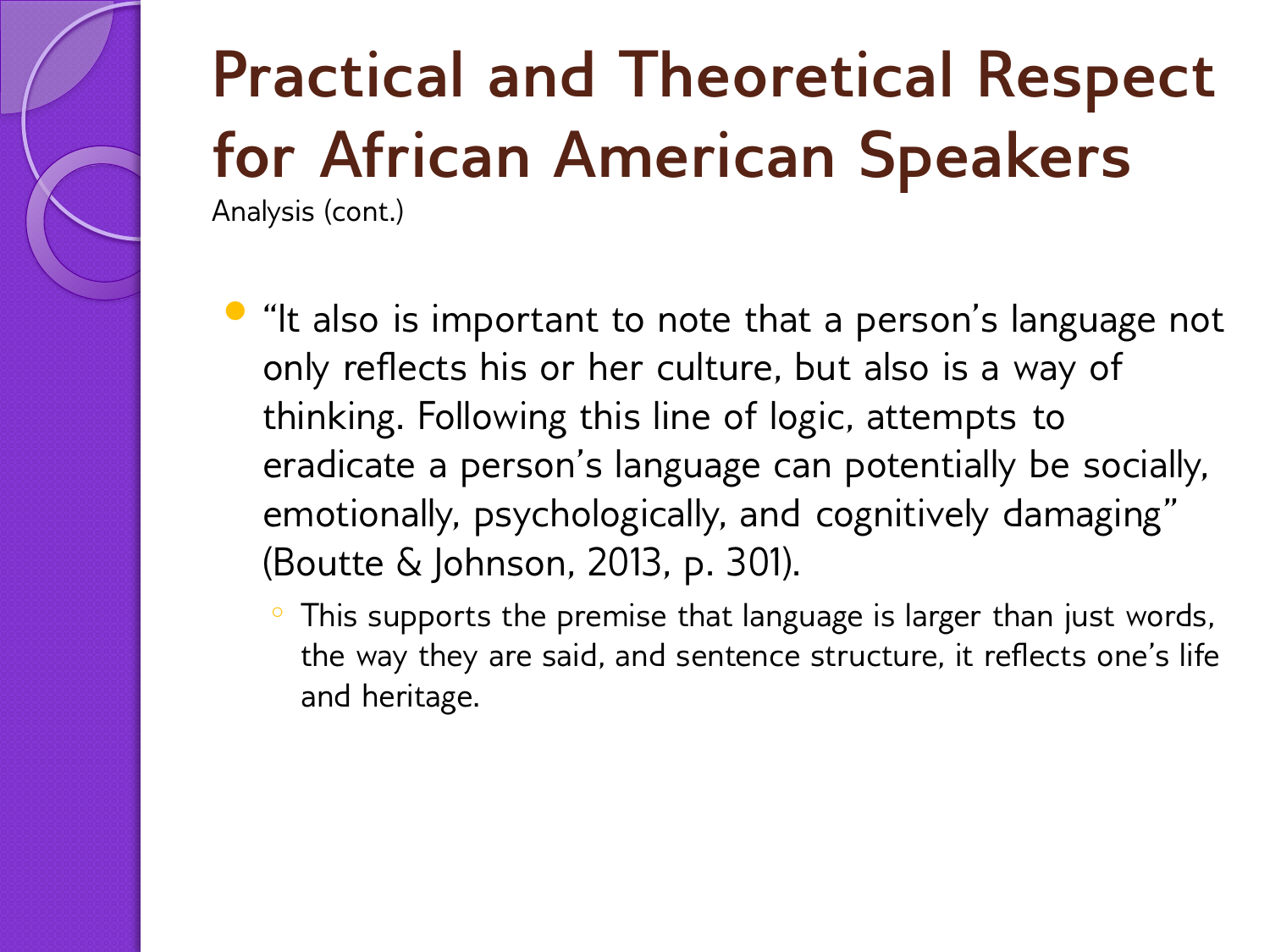

# Practical and Theoretical Respect for African American Speakers Analysis (cont.)
“It also is important to note that a person’s language not only reflects his or her culture, but also is a way of thinking. Following this line of logic, attempts to eradicate a person’s language can potentially be socially, emotionally, psychologically, and cognitively damaging” (Boutte & Johnson, 2013, p. 301).
This supports the premise that language is larger than just words, the way they are said, and sentence structure, it reflects one’s life and heritage.